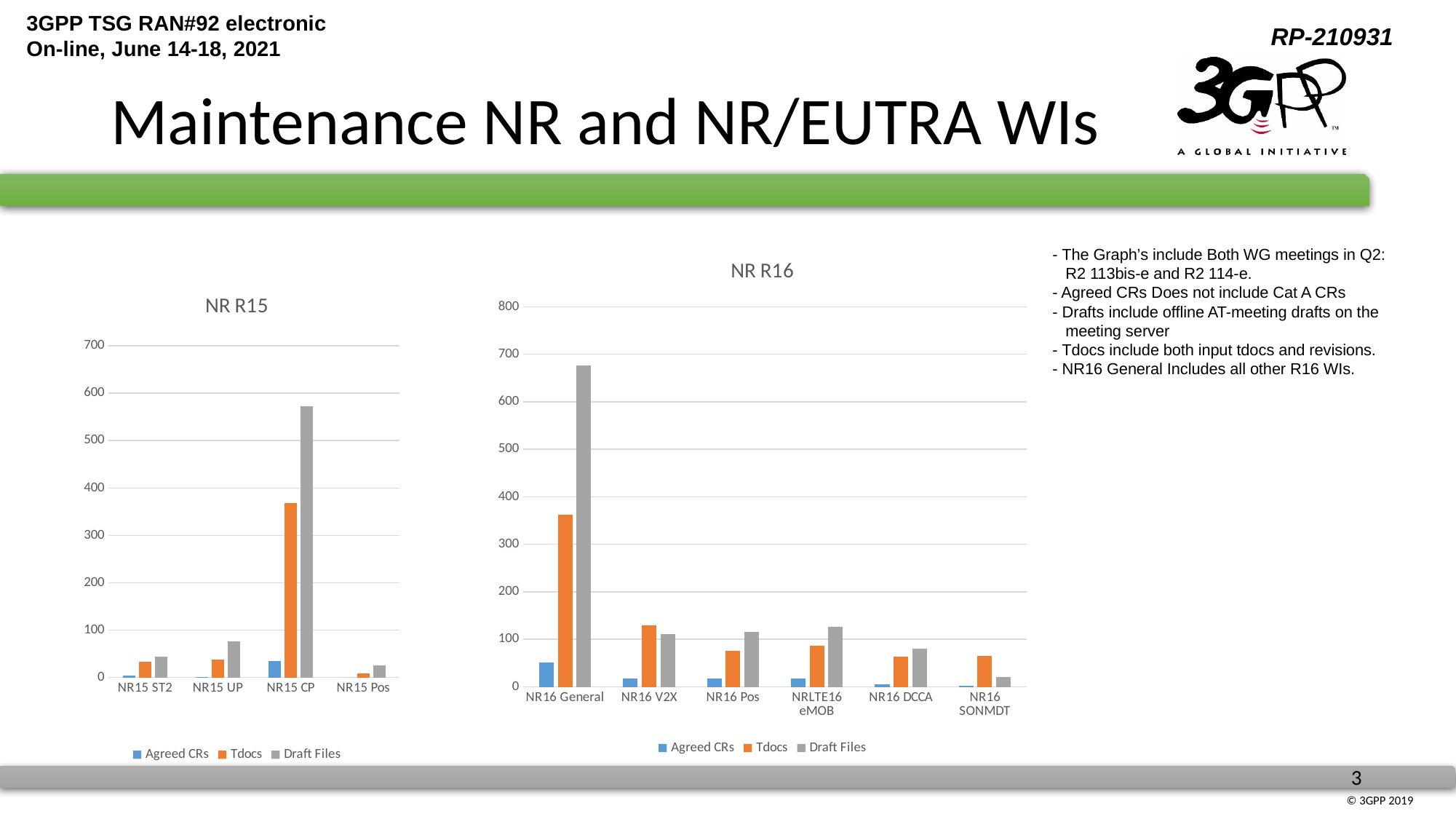

# Maintenance NR and NR/EUTRA WIs

### Chart: NR R16

| Category | Agreed CRs | Tdocs | Draft Files |
|---|---|---|---|
| NR16 General | 52.0 | 363.0 | 677.0 |
| NR16 V2X | 17.0 | 130.0 | 111.0 |
| NR16 Pos | 17.0 | 76.0 | 116.0 |
| NRLTE16 eMOB | 17.0 | 86.0 | 126.0 |
| NR16 DCCA | 5.0 | 64.0 | 81.0 |
| NR16 SONMDT | 3.0 | 65.0 | 21.0 |
- The Graph’s include Both WG meetings in Q2:
   R2 113bis-e and R2 114-e.
- Agreed CRs Does not include Cat A CRs
- Drafts include offline AT-meeting drafts on the
   meeting server
- Tdocs include both input tdocs and revisions.
- NR16 General Includes all other R16 WIs.

### Chart: NR R15

| Category | Agreed CRs | Tdocs | Draft Files |
|---|---|---|---|
| NR15 ST2 | 4.0 | 34.0 | 44.0 |
| NR15 UP | 1.0 | 38.0 | 77.0 |
| NR15 CP | 35.0 | 368.0 | 572.0 |
| NR15 Pos | 0.0 | 8.0 | 26.0 |